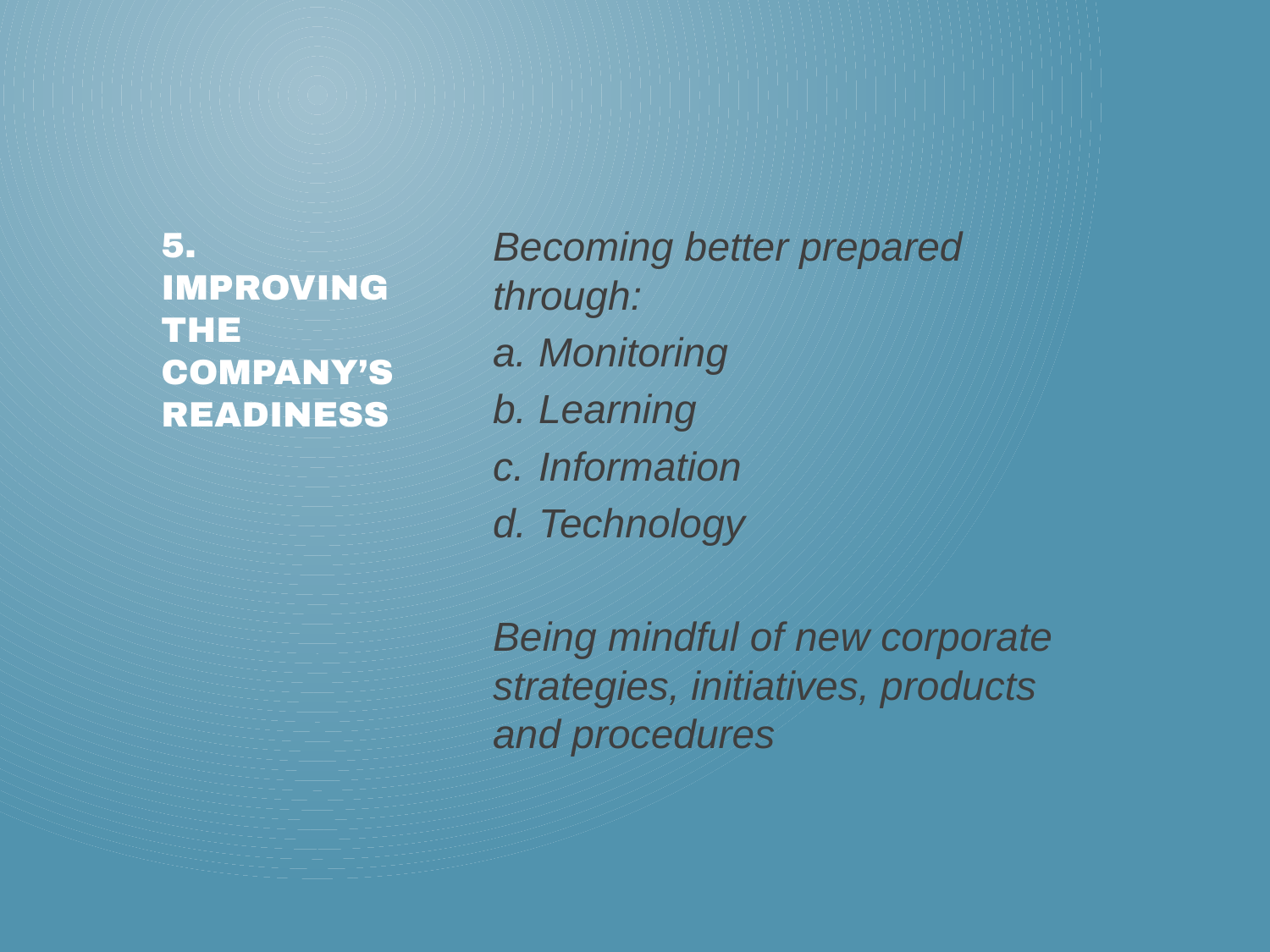

Becoming better prepared through:
Monitoring
Learning
Information
Technology

Being mindful of new corporate strategies, initiatives, products and procedures
# 5. Improving the company’s readiness